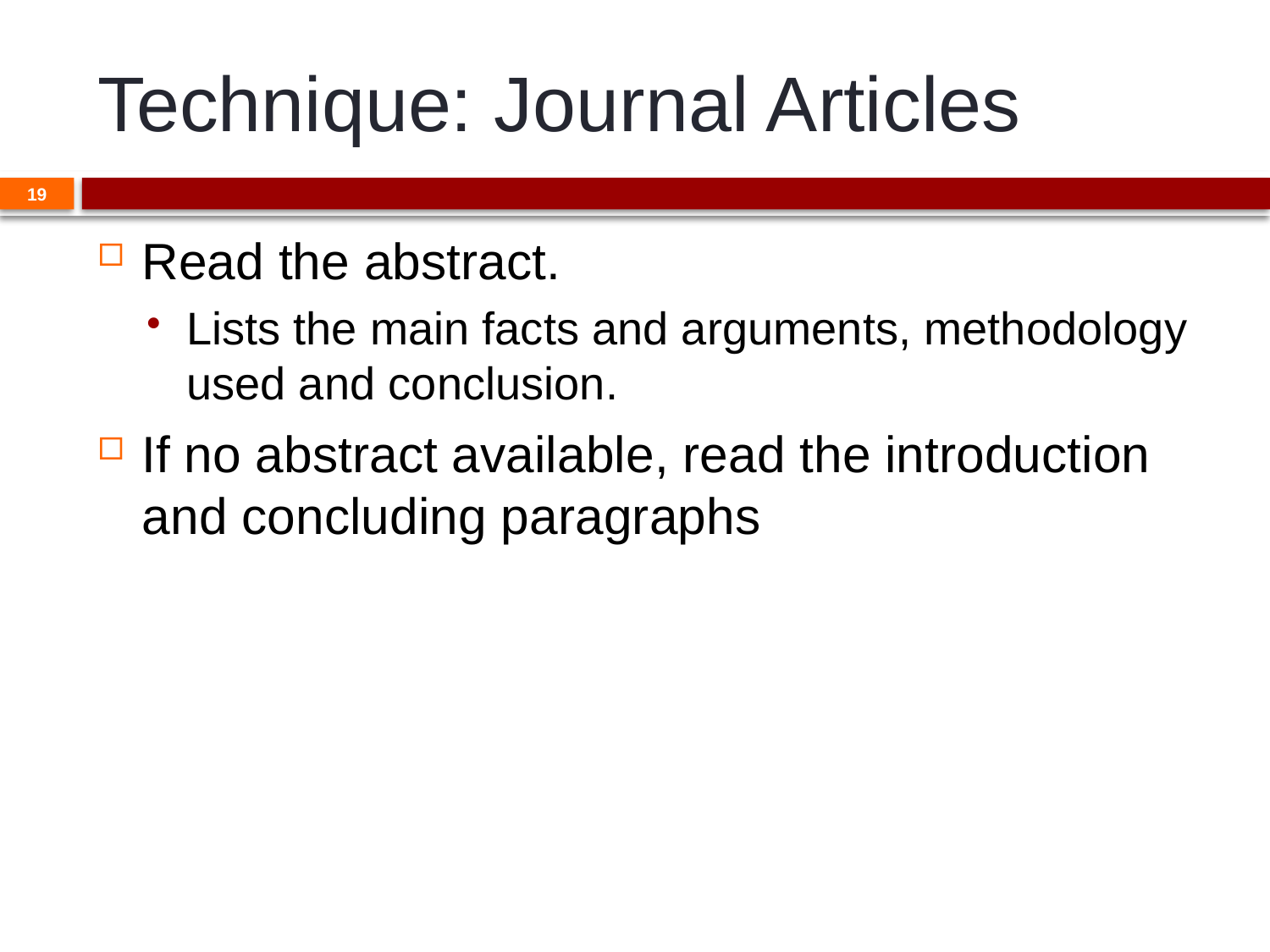

# Technique: Journal Articles
19
Read the abstract.
Lists the main facts and arguments, methodology used and conclusion.
If no abstract available, read the introduction and concluding paragraphs